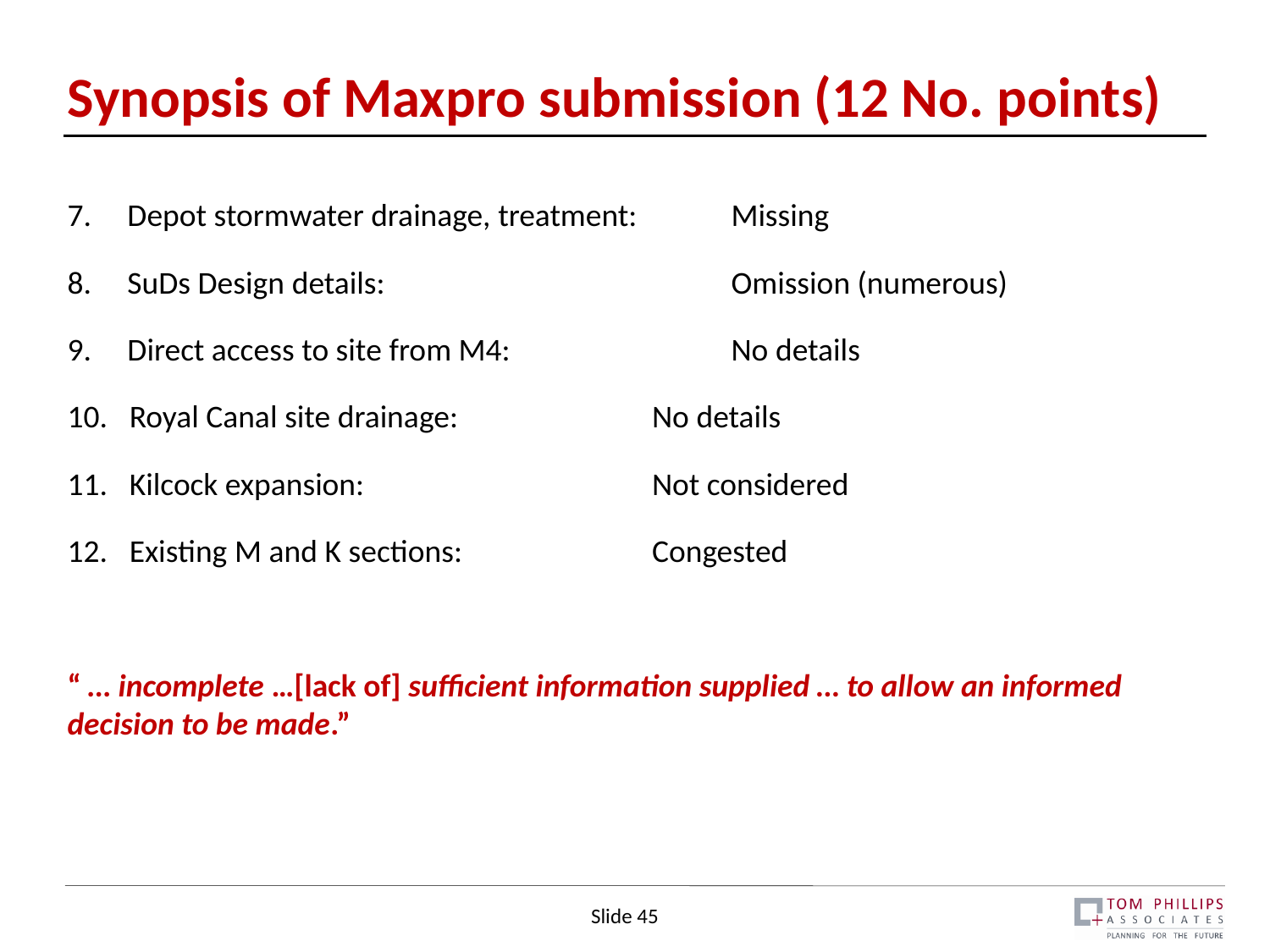

# Synopsis of Maxpro submission (12 No. points)

7.     Depot stormwater drainage, treatment:	    Missing
8.     SuDs Design details:			    Omission (numerous)
9.     Direct access to site from M4: 		    No details
  Royal Canal site drainage:		    No details
  Kilcock expansion:			    Not considered
  Existing M and K sections:		    Congested

“ … incomplete …[lack of] sufficient information supplied … to allow an informed decision to be made.”